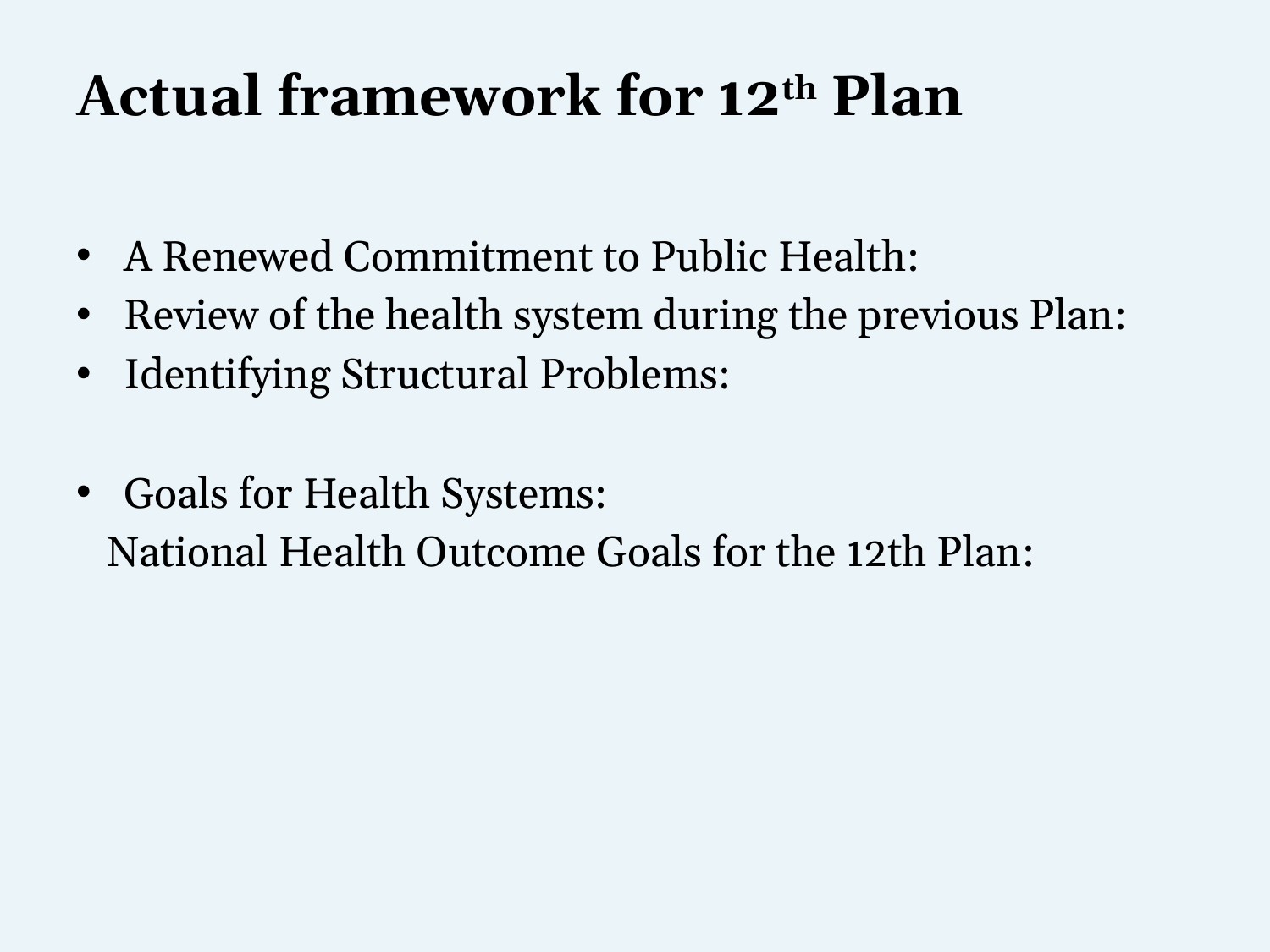

# Actual framework for 12th Plan
A Renewed Commitment to Public Health:
Review of the health system during the previous Plan:
Identifying Structural Problems:

Goals for Health Systems:
   National Health Outcome Goals for the 12th Plan: